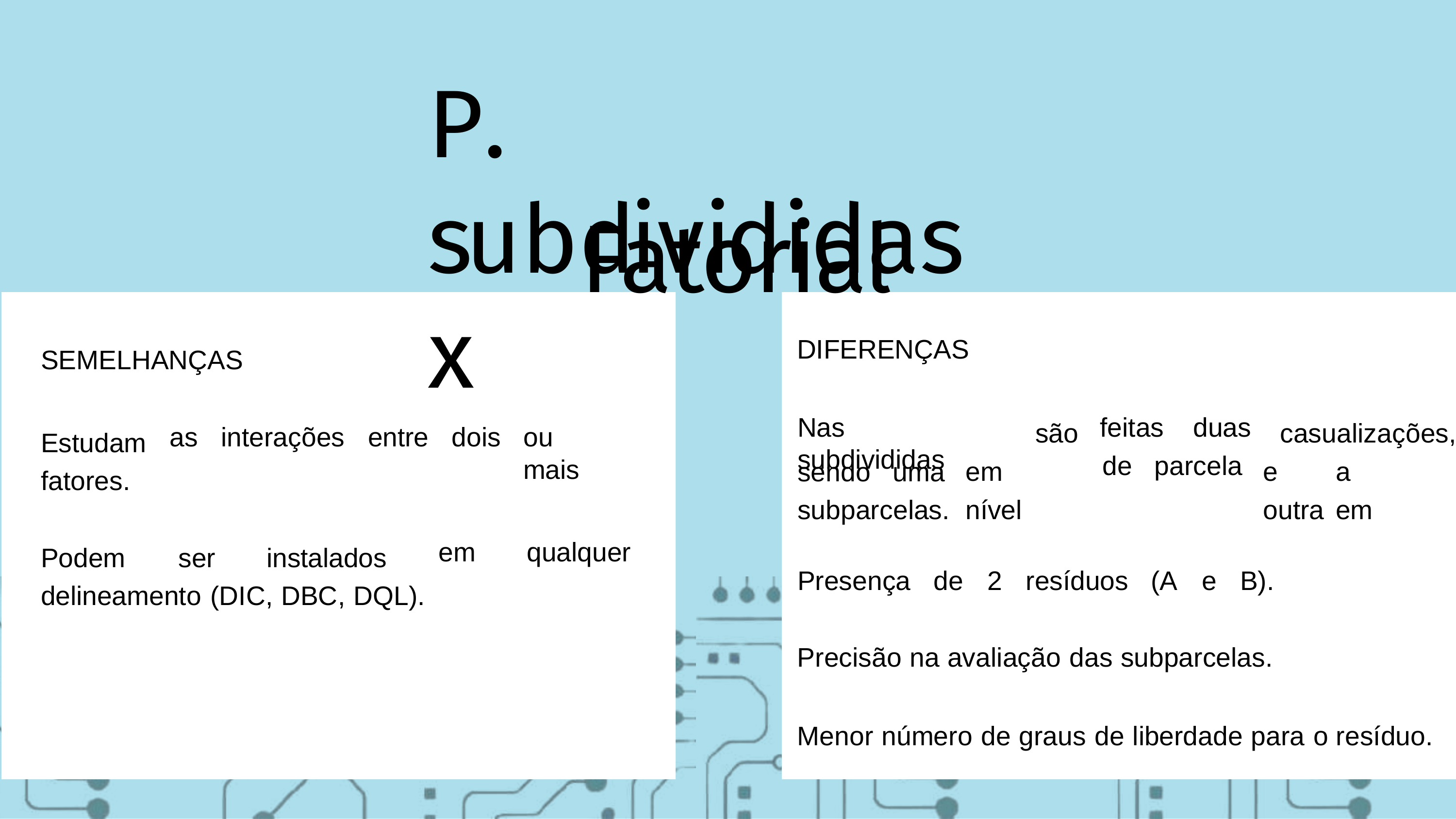

P. subdivididas x
Fatorial

DIFERENÇAS
SEMELHANÇAS
Nas	subdivididas
são em	nível
feitas
duas
casualizações, e	a	outra	em
Estudam fatores.
as	interações
entre
dois
ou	mais
sendo	uma subparcelas.
de	parcela
Podem	ser	instalados delineamento (DIC, DBC, DQL).
em
qualquer
Presença
de	2	resíduos
(A	e	B).

Precisão na avaliação das subparcelas.

Menor número de graus de liberdade para o resíduo.